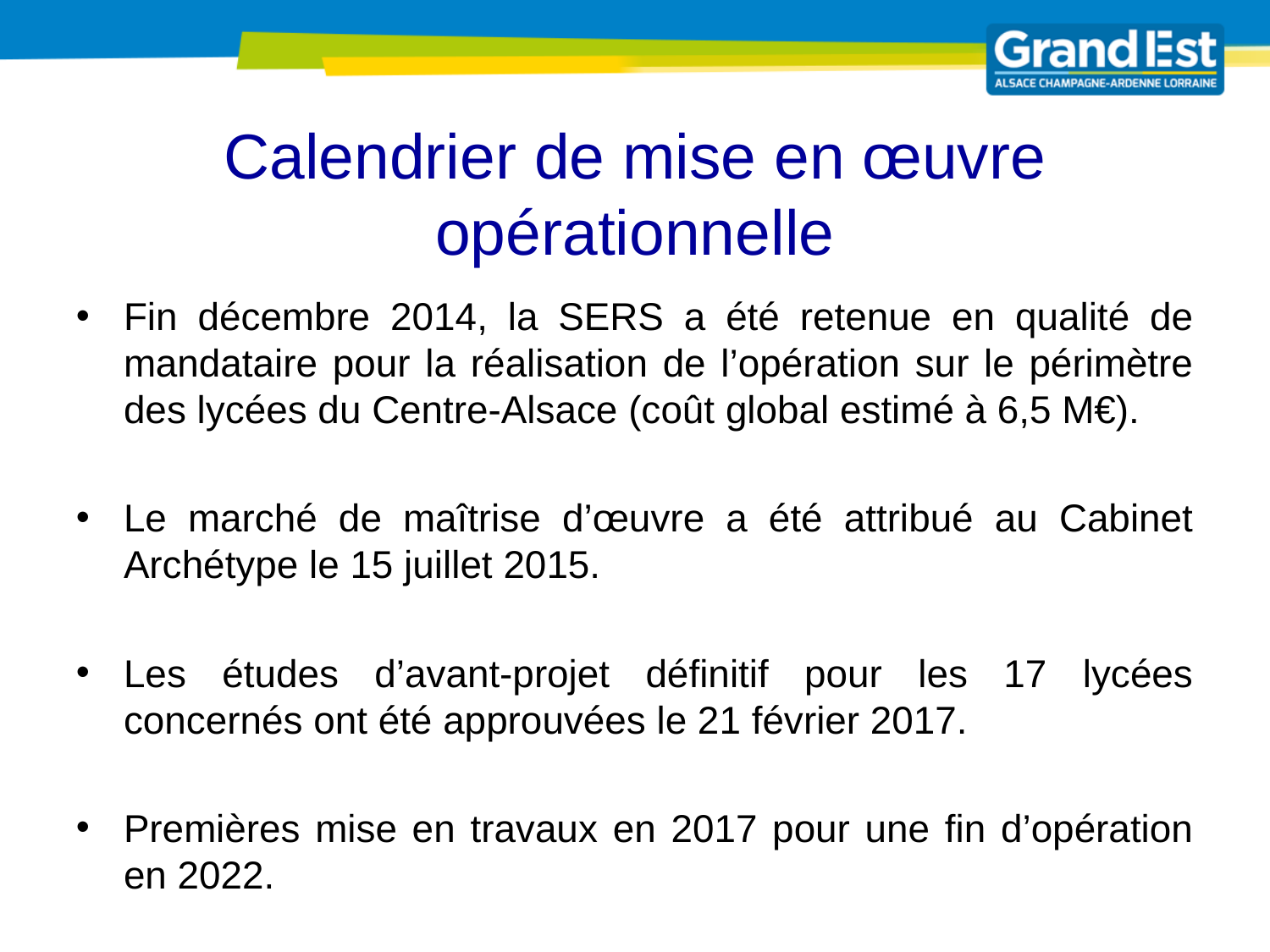

# Calendrier de mise en œuvre opérationnelle
Fin décembre 2014, la SERS a été retenue en qualité de mandataire pour la réalisation de l’opération sur le périmètre des lycées du Centre-Alsace (coût global estimé à 6,5 M€).

Le marché de maîtrise d’œuvre a été attribué au Cabinet Archétype le 15 juillet 2015.

Les études d’avant-projet définitif pour les 17 lycées concernés ont été approuvées le 21 février 2017.

Premières mise en travaux en 2017 pour une fin d’opération en 2022.